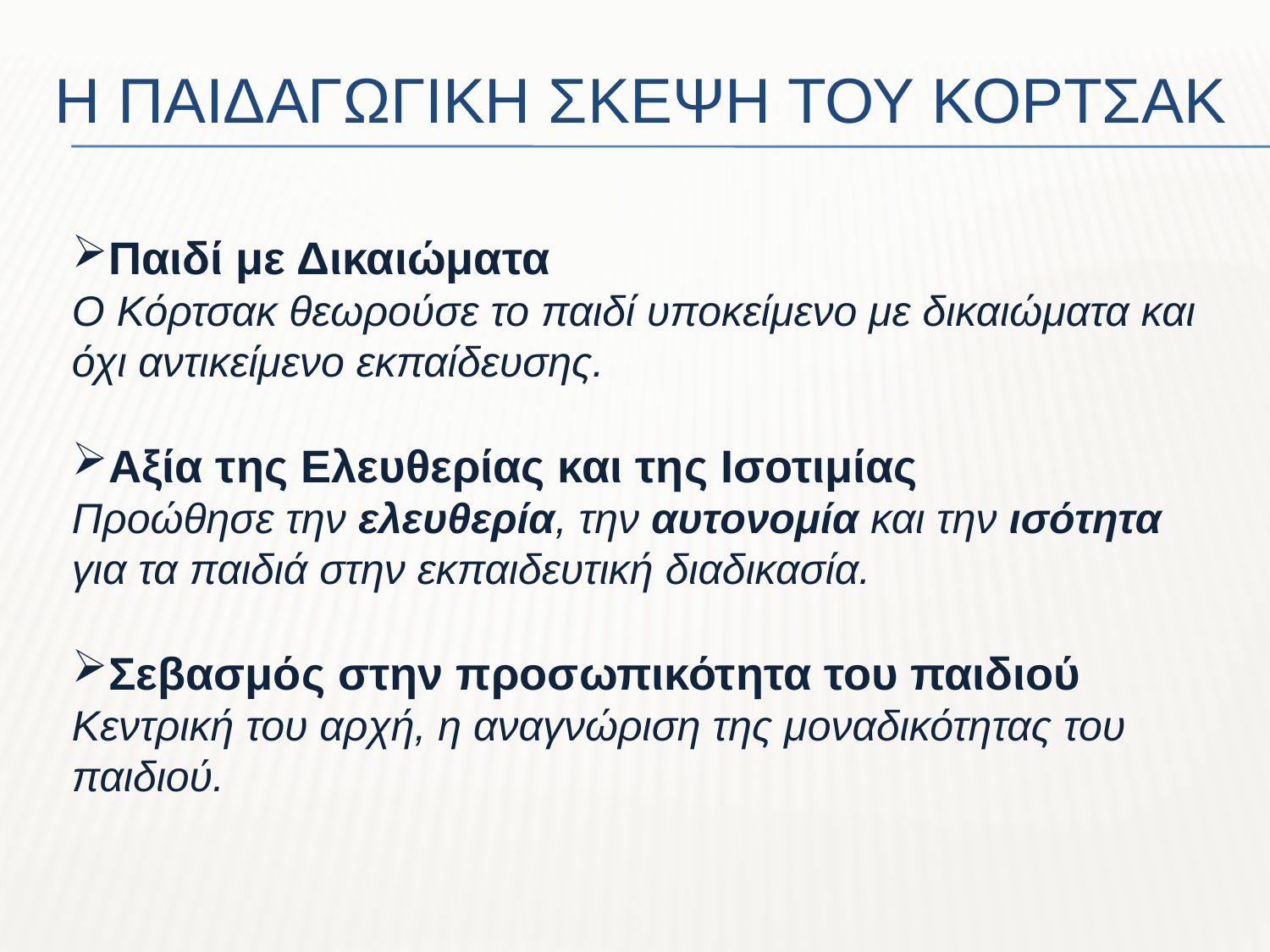

# Η Παιδαγωγικη Σκεψη του Κορτσακ
Παιδί με Δικαιώματα
Ο Κόρτσακ θεωρούσε το παιδί υποκείμενο με δικαιώματα και όχι αντικείμενο εκπαίδευσης.

Αξία της Ελευθερίας και της Ισοτιμίας
Προώθησε την ελευθερία, την αυτονομία και την ισότητα για τα παιδιά στην εκπαιδευτική διαδικασία.

Σεβασμός στην προσωπικότητα του παιδιού
Κεντρική του αρχή, η αναγνώριση της μοναδικότητας του παιδιού.